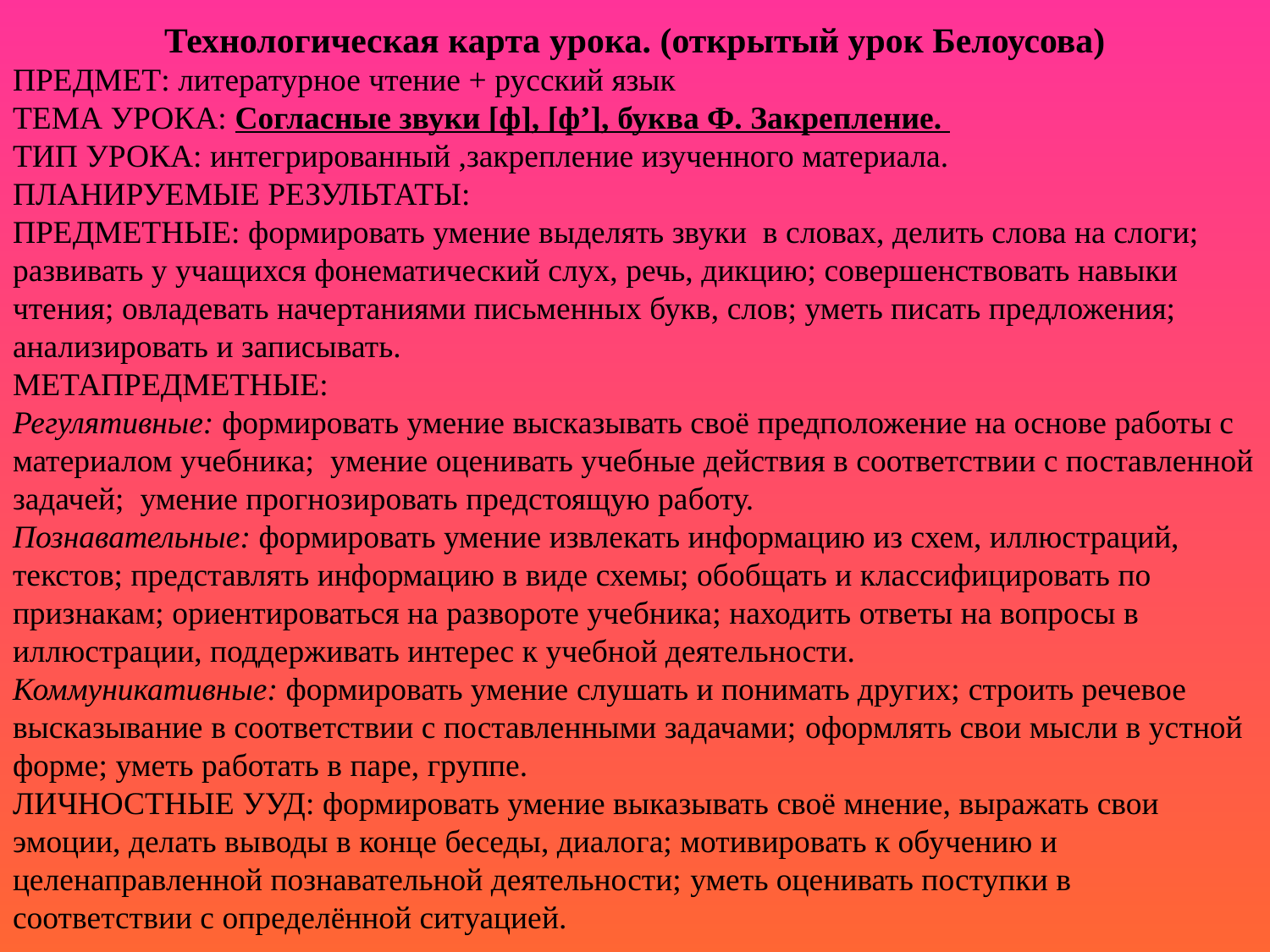

Технологическая карта урока. (открытый урок Белоусова)
ПРЕДМЕТ: литературное чтение + русский язык
ТЕМА УРОКА: Согласные звуки [ф], [ф’], буква Ф. Закрепление.
ТИП УРОКА: интегрированный ,закрепление изученного материала.
ПЛАНИРУЕМЫЕ РЕЗУЛЬТАТЫ:
ПРЕДМЕТНЫЕ: формировать умение выделять звуки  в словах, делить слова на слоги; развивать у учащихся фонематический слух, речь, дикцию; совершенствовать навыки чтения; овладевать начертаниями письменных букв, слов; уметь писать предложения; анализировать и записывать.
МЕТАПРЕДМЕТНЫЕ:
Регулятивные: формировать умение высказывать своё предположение на основе работы с материалом учебника;  умение оценивать учебные действия в соответствии с поставленной задачей;  умение прогнозировать предстоящую работу.
Познавательные: формировать умение извлекать информацию из схем, иллюстраций, текстов; представлять информацию в виде схемы; обобщать и классифицировать по признакам; ориентироваться на развороте учебника; находить ответы на вопросы в иллюстрации, поддерживать интерес к учебной деятельности.
Коммуникативные: формировать умение слушать и понимать других; строить речевое высказывание в соответствии с поставленными задачами; оформлять свои мысли в устной форме; уметь работать в паре, группе.
ЛИЧНОСТНЫЕ УУД: формировать умение выказывать своё мнение, выражать свои эмоции, делать выводы в конце беседы, диалога; мотивировать к обучению и целенаправленной познавательной деятельности; уметь оценивать поступки в соответствии с определённой ситуацией.